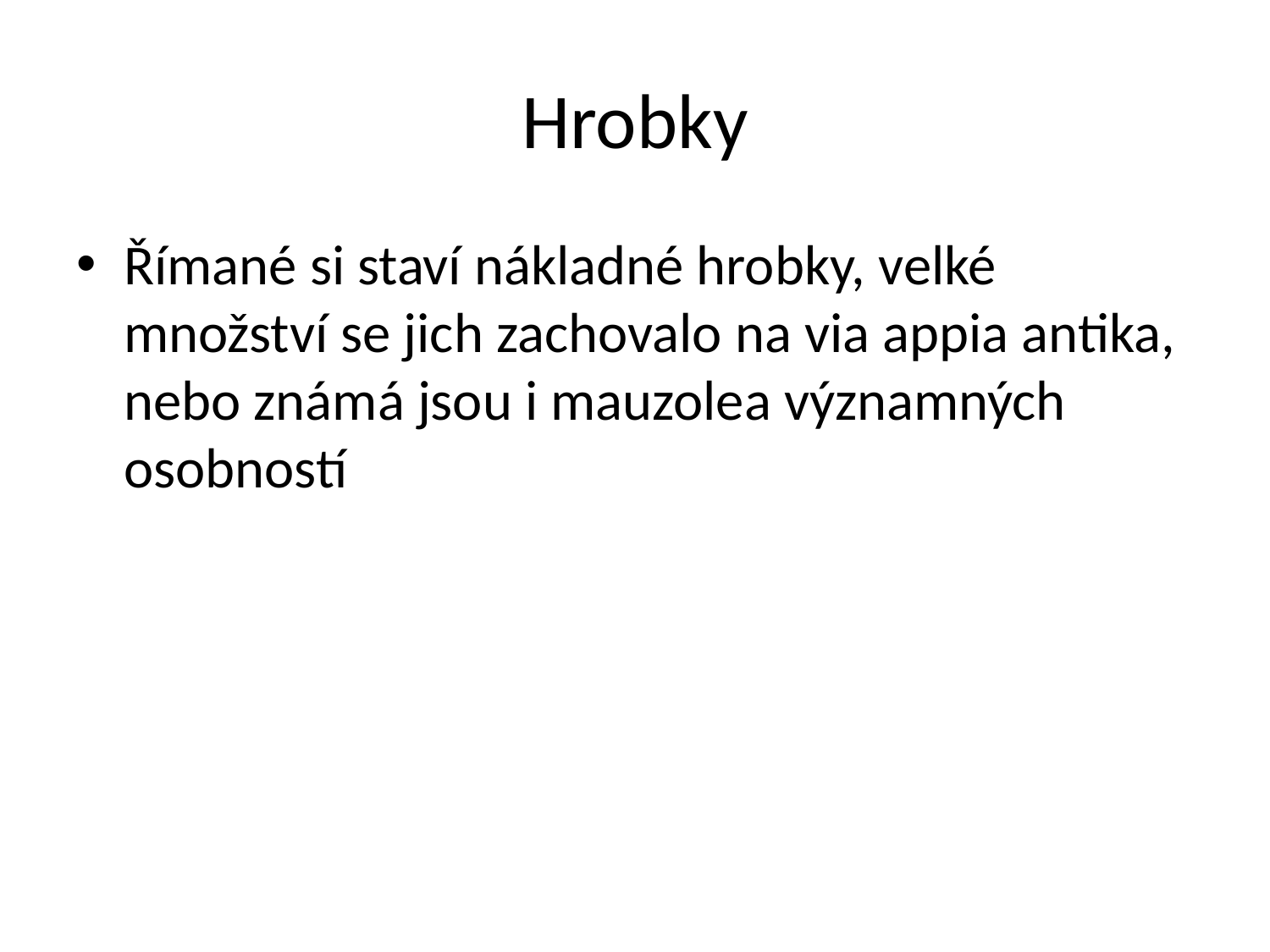

# Hrobky
Římané si staví nákladné hrobky, velké množství se jich zachovalo na via appia antika, nebo známá jsou i mauzolea významných osobností